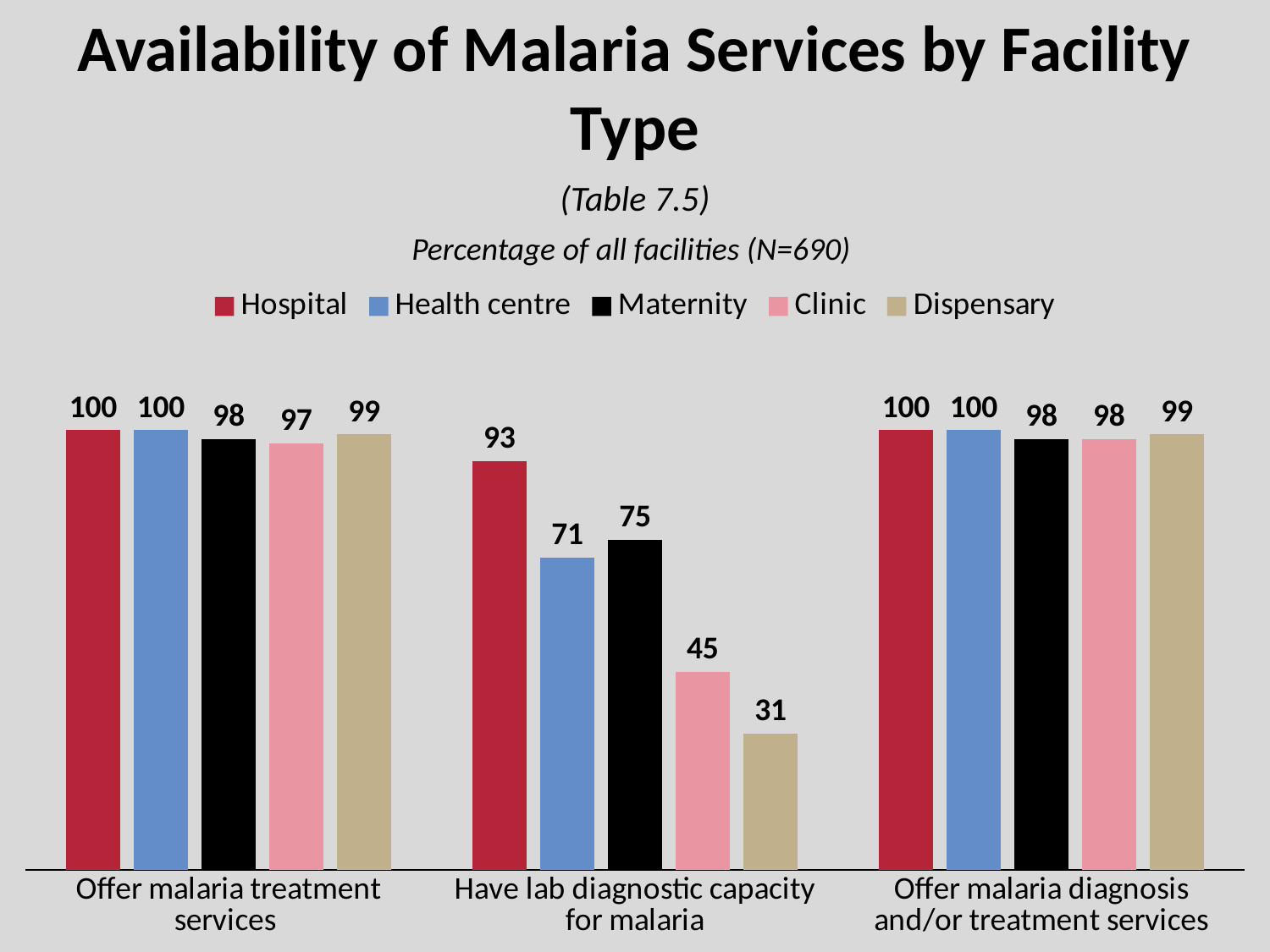

# Availability of Malaria Services by Facility Type
(Table 7.5)
Percentage of all facilities (N=690)

### Chart

| Category | Hospital | Health centre | Maternity | Clinic | Dispensary |
|---|---|---|---|---|---|
| Offer malaria treatment services  | 100.0 | 100.0 | 98.0 | 97.0 | 99.0 |
| Have lab diagnostic capacity for malaria | 93.0 | 71.0 | 75.0 | 45.0 | 31.0 |
| Offer malaria diagnosis and/or treatment services | 100.0 | 100.0 | 98.0 | 98.0 | 99.0 |